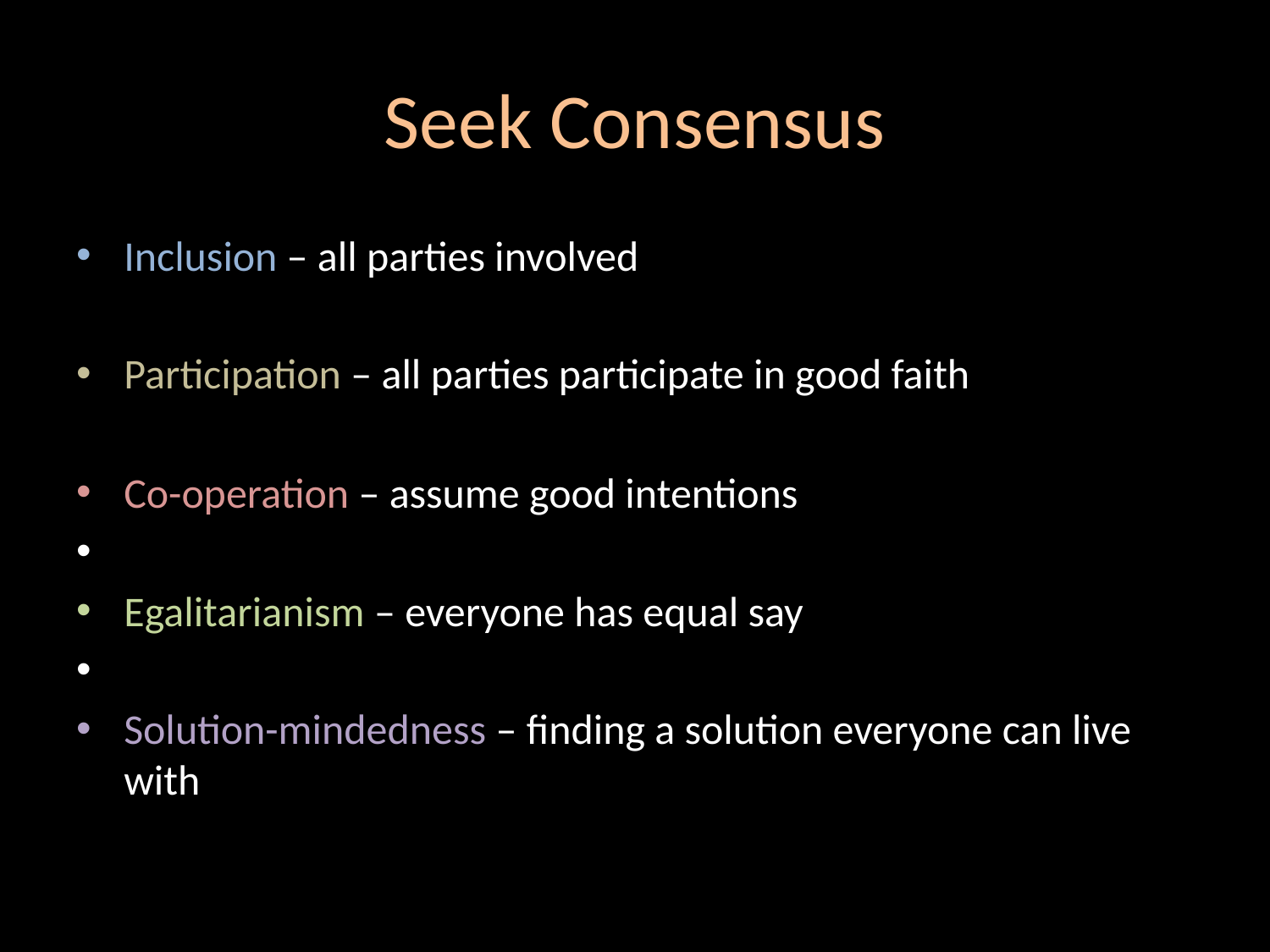

# Seek Consensus
Inclusion – all parties involved

Participation – all parties participate in good faith

Co-operation – assume good intentions

Egalitarianism – everyone has equal say

Solution-mindedness – finding a solution everyone can live with